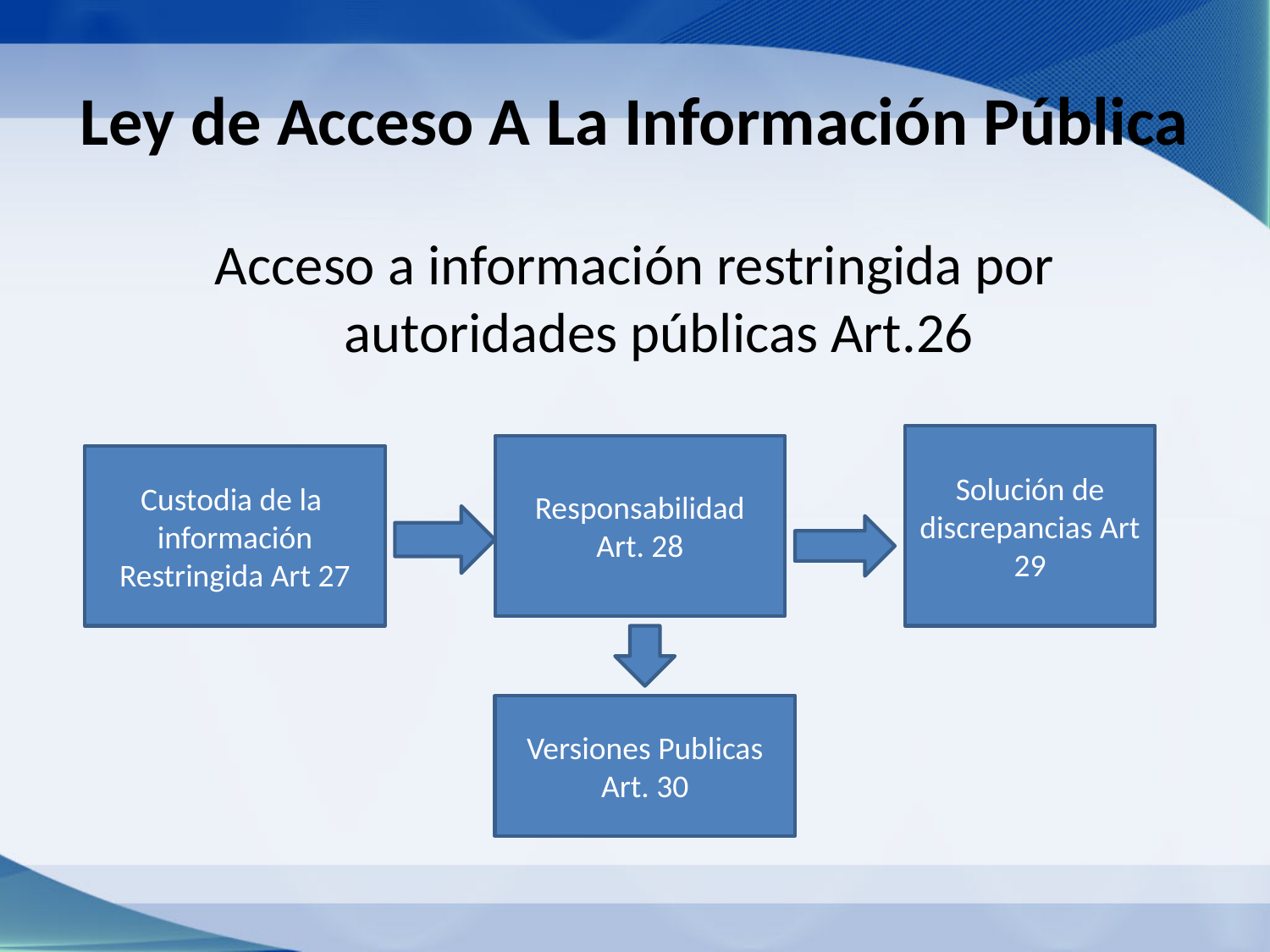

# Ley de Acceso A La Información Pública
Acceso a información restringida por autoridades públicas Art.26

Solución de discrepancias Art 29
Responsabilidad Art. 28
Custodia de la  información Restringida Art 27

Versiones Publicas Art. 30